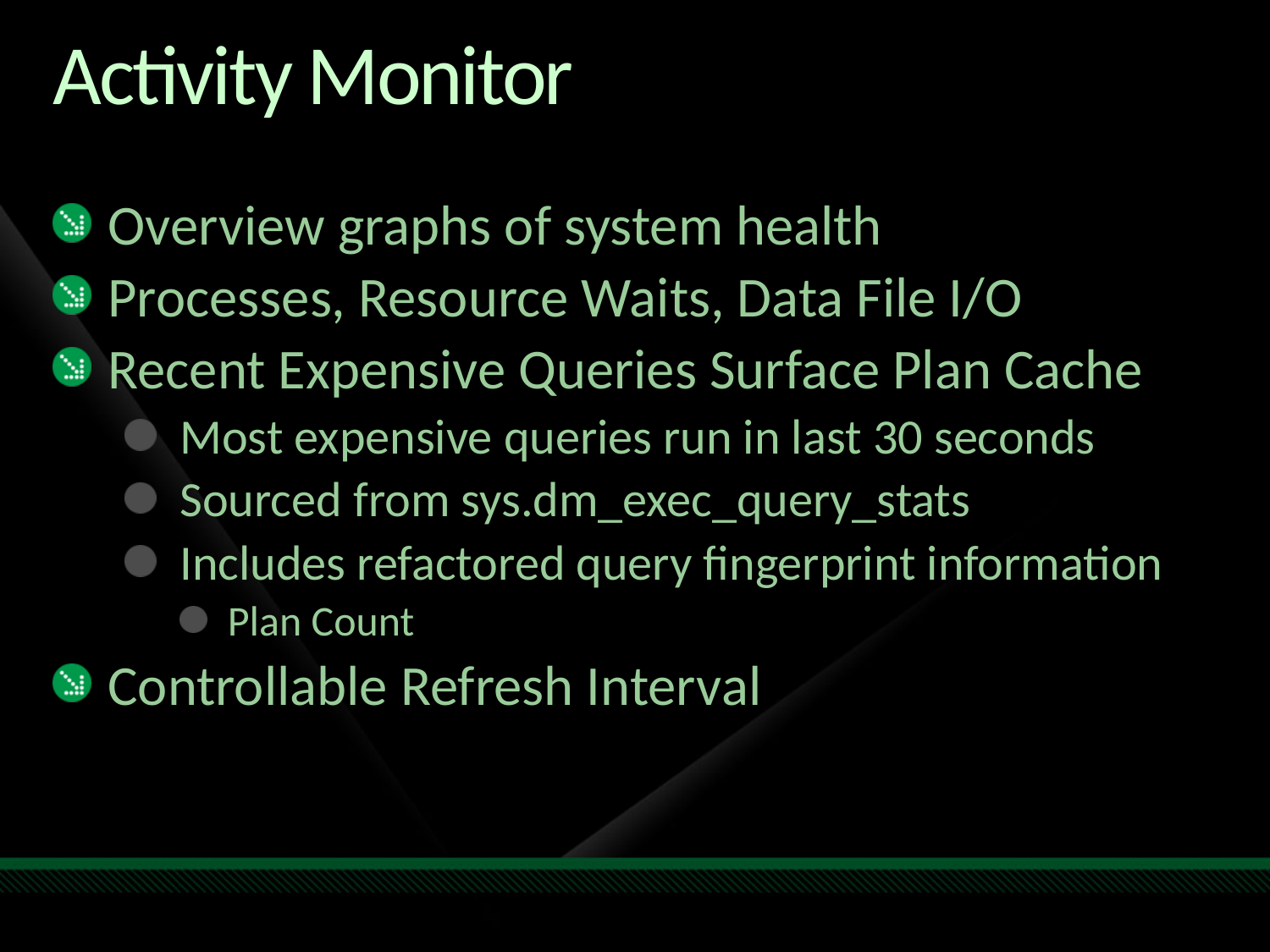

# Activity Monitor
Overview graphs of system health
Processes, Resource Waits, Data File I/O
Recent Expensive Queries Surface Plan Cache
Most expensive queries run in last 30 seconds
Sourced from sys.dm_exec_query_stats
Includes refactored query fingerprint information
Plan Count
Controllable Refresh Interval